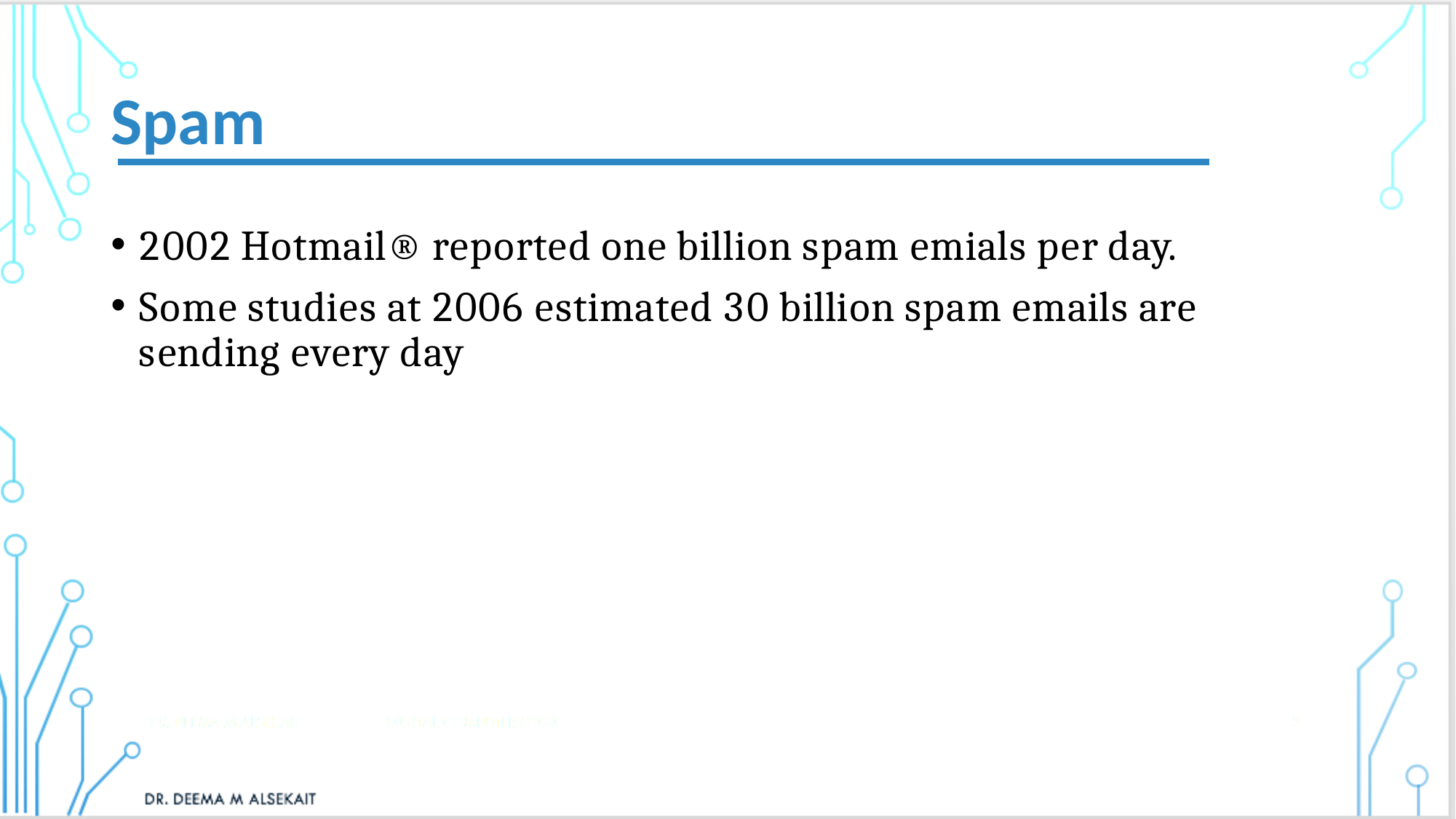

# Spam
2002 Hotmail® reported one billion spam emials per day.
Some studies at 2006 estimated 30 billion spam emails are sending every day